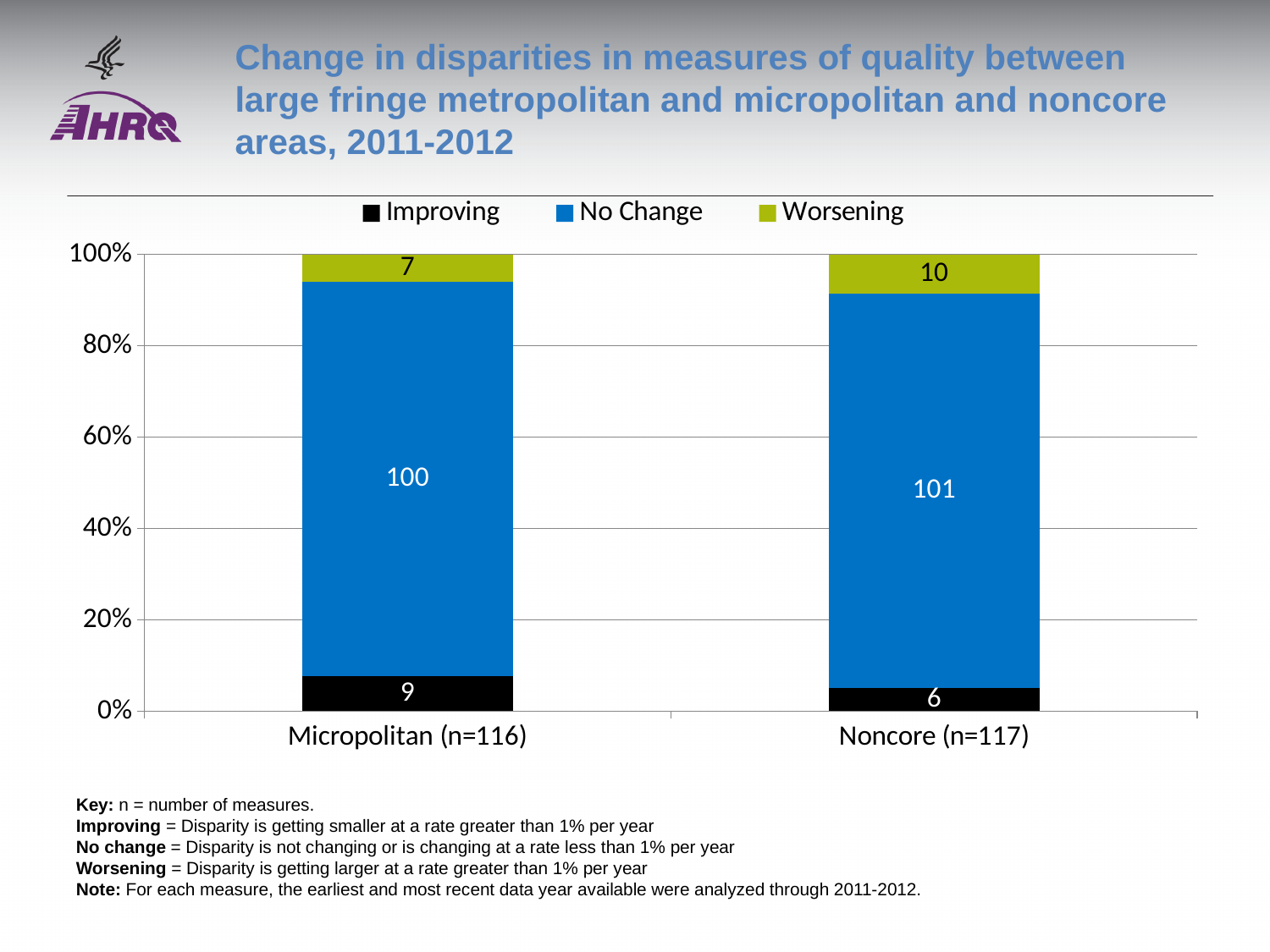

# Change in disparities in measures of quality between large fringe metropolitan and micropolitan and noncore areas, 2011-2012

### Chart

| Category | Improving | No Change | Worsening |
|---|---|---|---|
| Micropolitan (n=116) | 9.0 | 100.0 | 7.0 |
| Noncore (n=117) | 6.0 | 101.0 | 10.0 |
Key: n = number of measures.
Improving = Disparity is getting smaller at a rate greater than 1% per year
No change = Disparity is not changing or is changing at a rate less than 1% per year
Worsening = Disparity is getting larger at a rate greater than 1% per year
Note: For each measure, the earliest and most recent data year available were analyzed through 2011-2012.